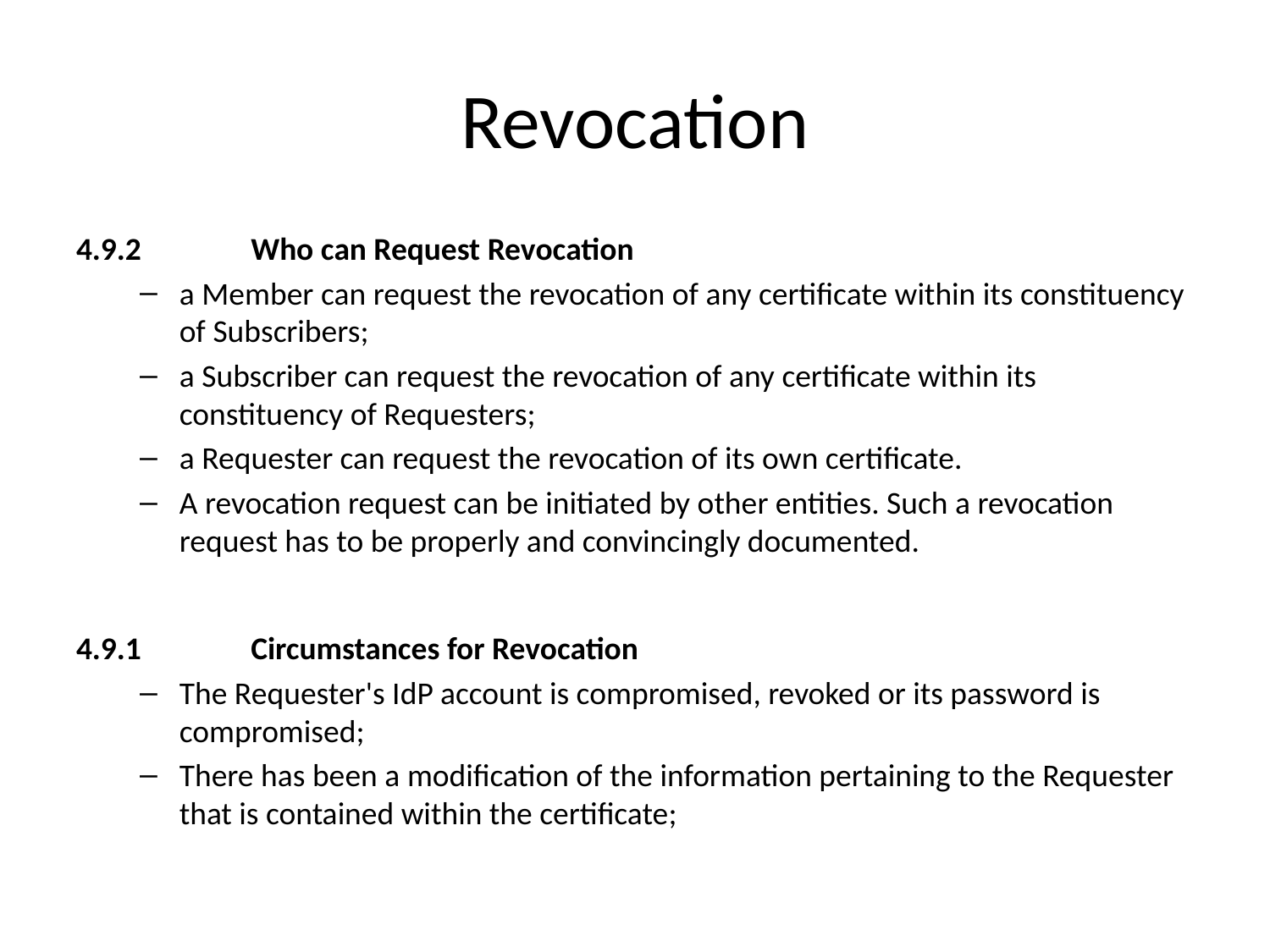

# Revocation
4.9.2	Who can Request Revocation
a Member can request the revocation of any certificate within its constituency of Subscribers;
a Subscriber can request the revocation of any certificate within its constituency of Requesters;
a Requester can request the revocation of its own certificate.
A revocation request can be initiated by other entities. Such a revocation request has to be properly and convincingly documented.

4.9.1	Circumstances for Revocation
The Requester's IdP account is compromised, revoked or its password is compromised;
There has been a modification of the information pertaining to the Requester that is contained within the certificate;